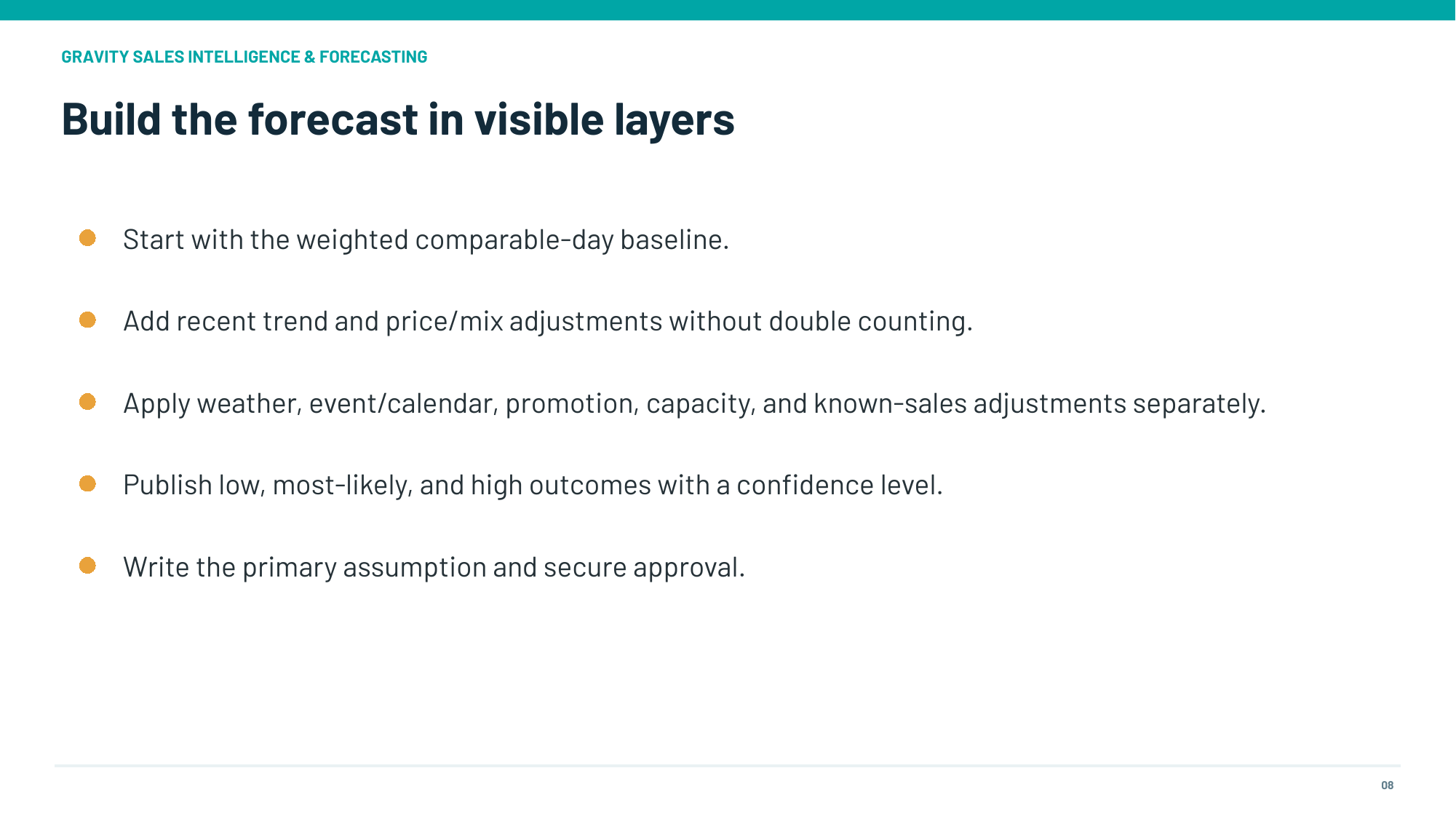

GRAVITY SALES INTELLIGENCE & FORECASTING
Build the forecast in visible layers
Start with the weighted comparable-day baseline.

Add recent trend and price/mix adjustments without double counting.

Apply weather, event/calendar, promotion, capacity, and known-sales adjustments separately.

Publish low, most-likely, and high outcomes with a confidence level.

Write the primary assumption and secure approval.

08